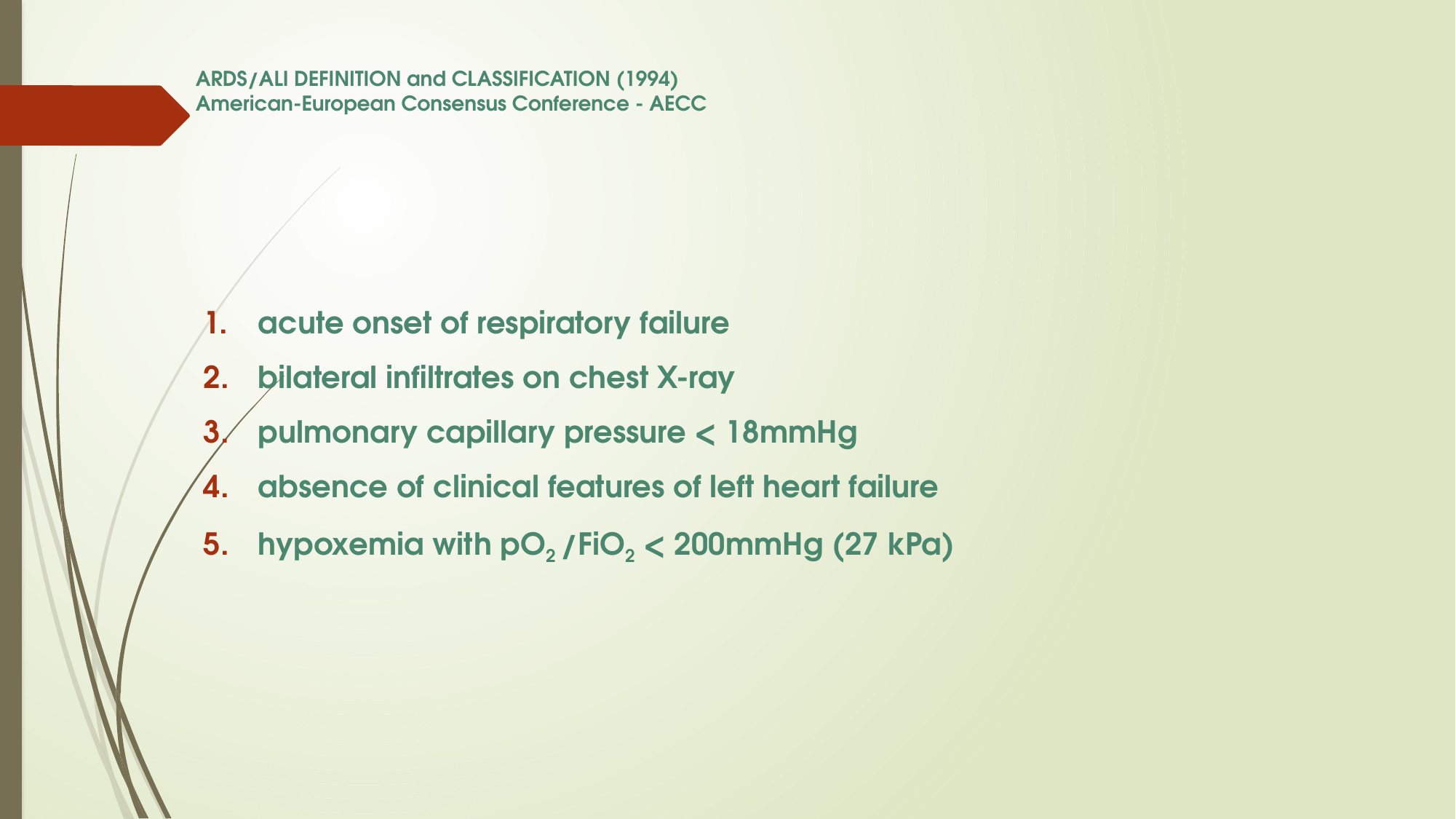

# ARDS/ALI DEFINITION and CLASSIFICATION (1994) American-European Consensus Conference - AECC

acute onset of respiratory failure
bilateral infiltrates on chest X-ray
pulmonary capillary pressure < 18mmHg
absence of clinical features of left heart failure
hypoxemia with pO2 /FiO2 < 200mmHg (27 kPa)